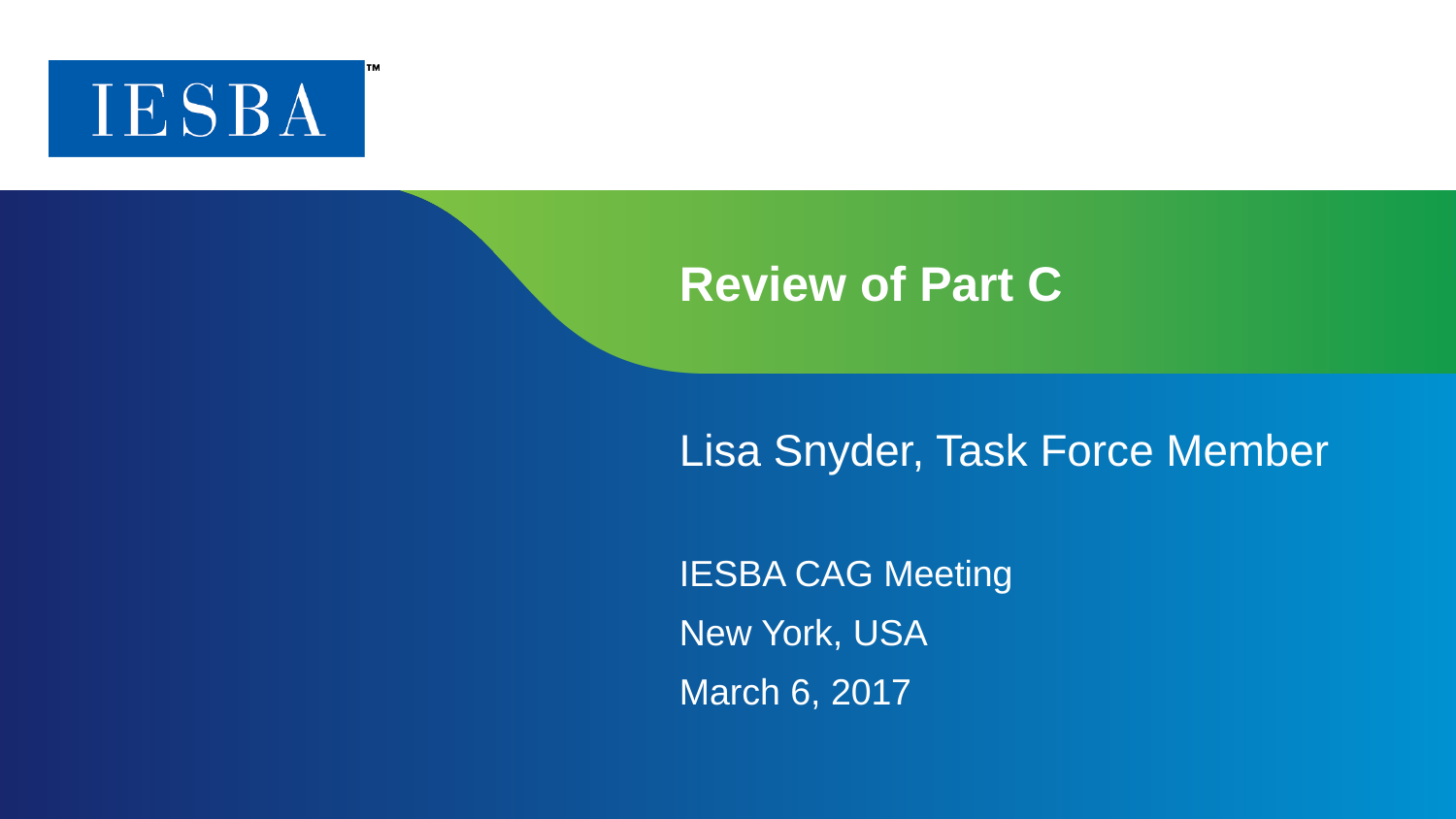

# Review of Part C
Lisa Snyder, Task Force Member

IESBA CAG Meeting
New York, USA
March 6, 2017